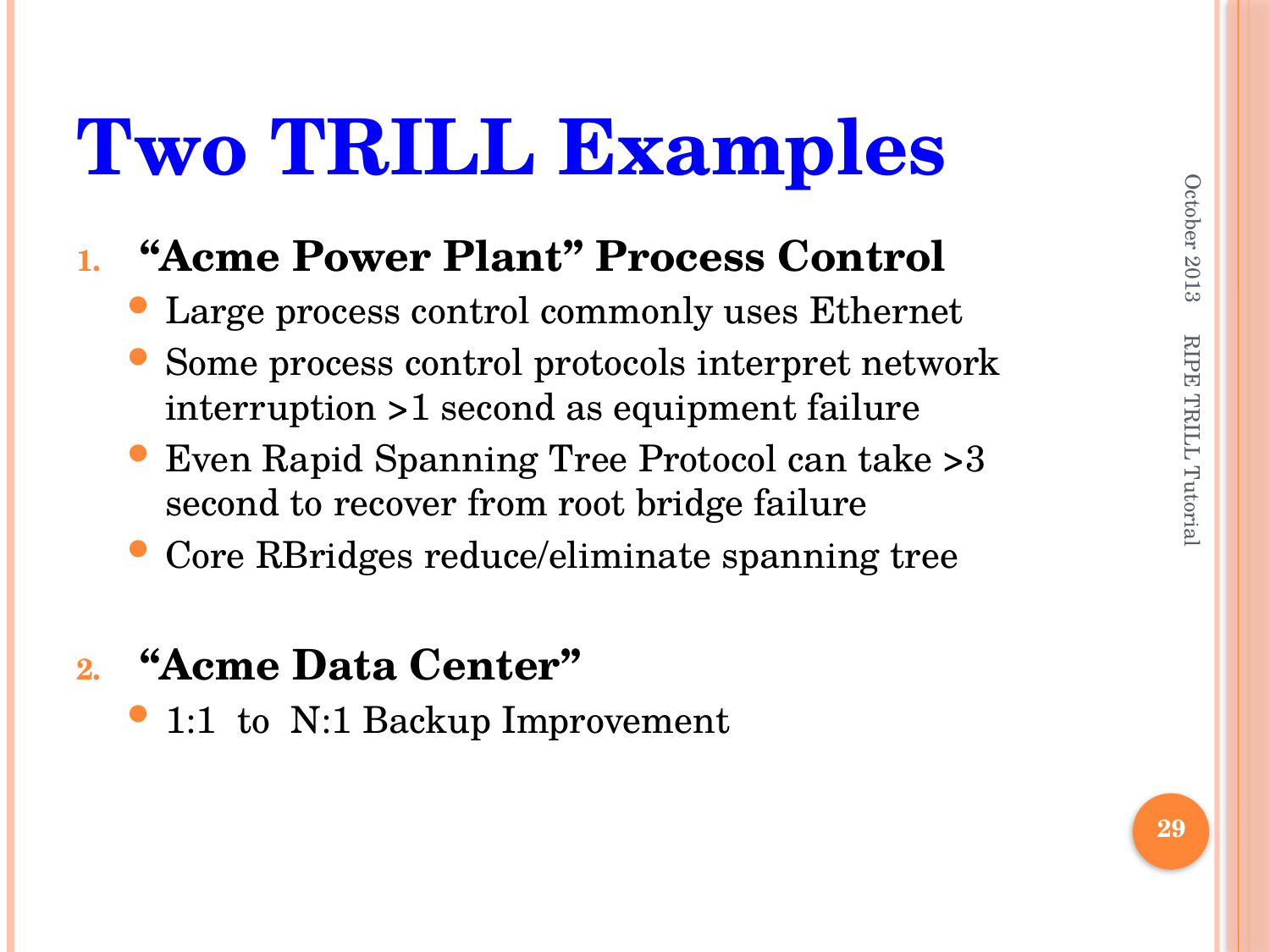

# Two TRILL Examples
October 2013
“Acme Power Plant” Process Control
Large process control commonly uses Ethernet
Some process control protocols interpret network interruption >1 second as equipment failure
Even Rapid Spanning Tree Protocol can take >3 second to recover from root bridge failure
Core RBridges reduce/eliminate spanning tree

“Acme Data Center”
1:1  to  N:1 Backup Improvement
RIPE TRILL Tutorial
29